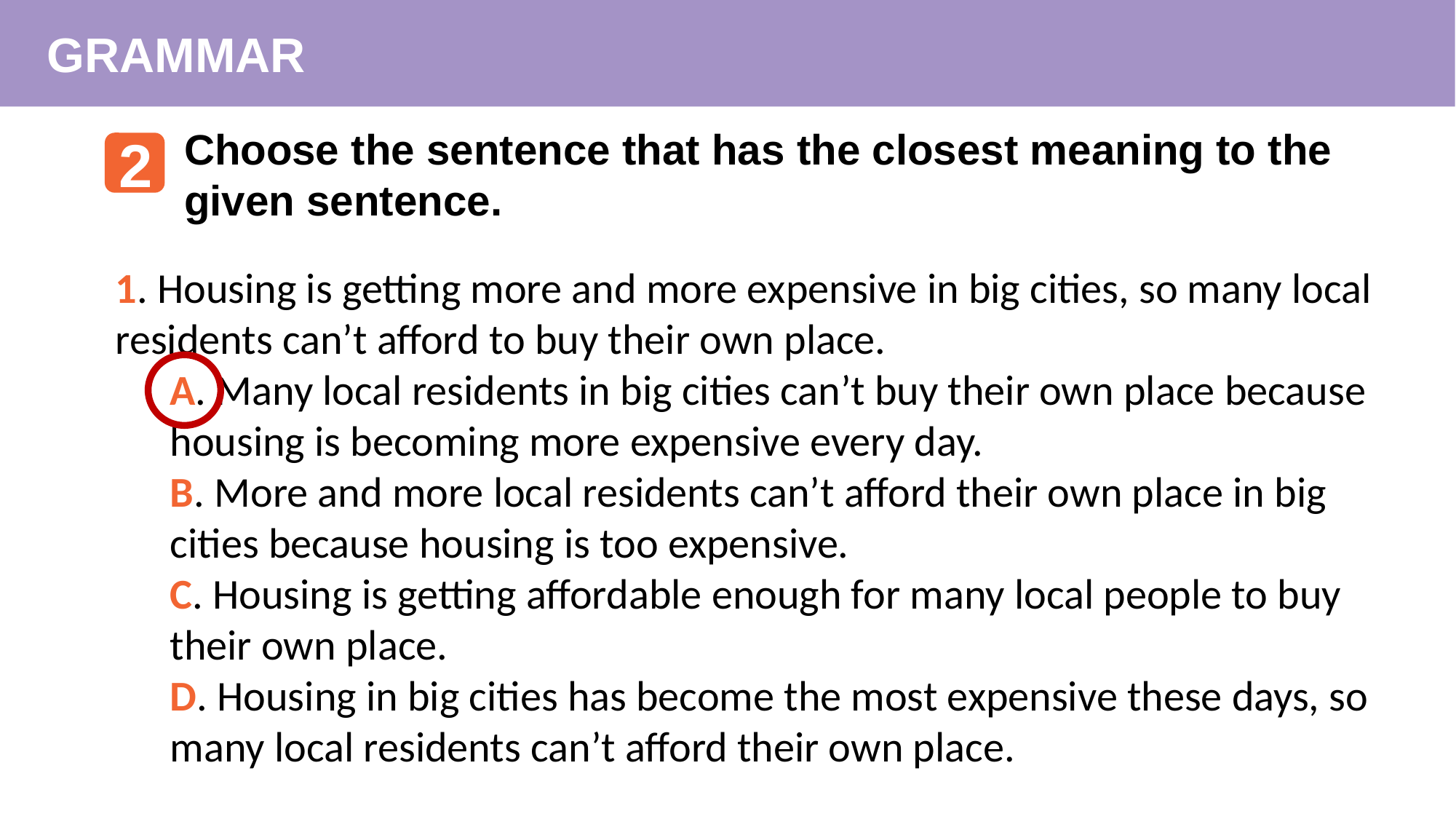

GRAMMAR
Choose the sentence that has the closest meaning to the given sentence.
2

1. Housing is getting more and more expensive in big cities, so many local residents can’t afford to buy their own place.
A. Many local residents in big cities can’t buy their own place because housing is becoming more expensive every day.
B. More and more local residents can’t afford their own place in big cities because housing is too expensive.
C. Housing is getting affordable enough for many local people to buy their own place.
D. Housing in big cities has become the most expensive these days, so many local residents can’t afford their own place.